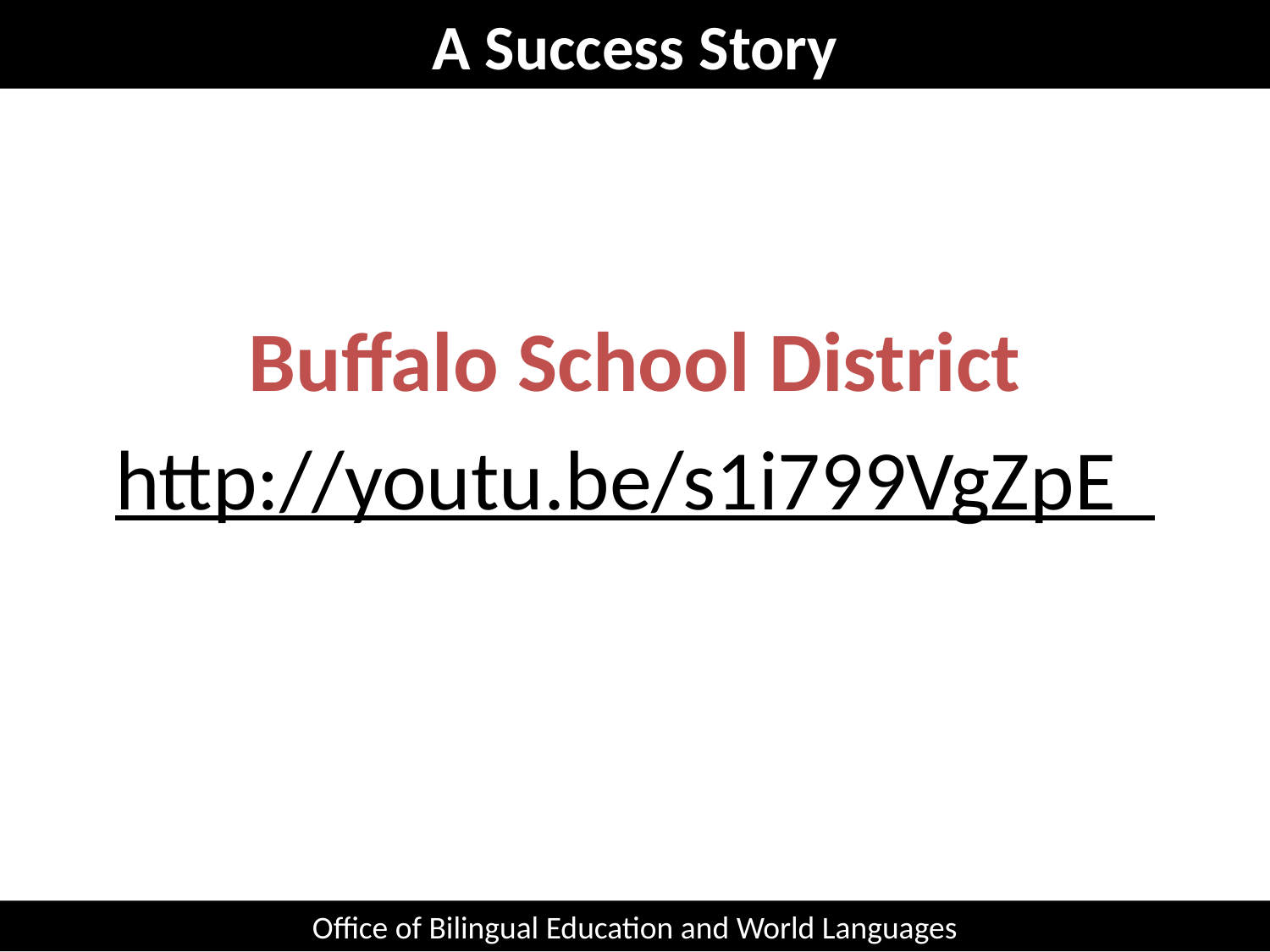

A Success Story
Buffalo School District
http://youtu.be/s1i799VgZpE

Office of Bilingual Education and World Languages
Office of Bilingual Education and World Languages